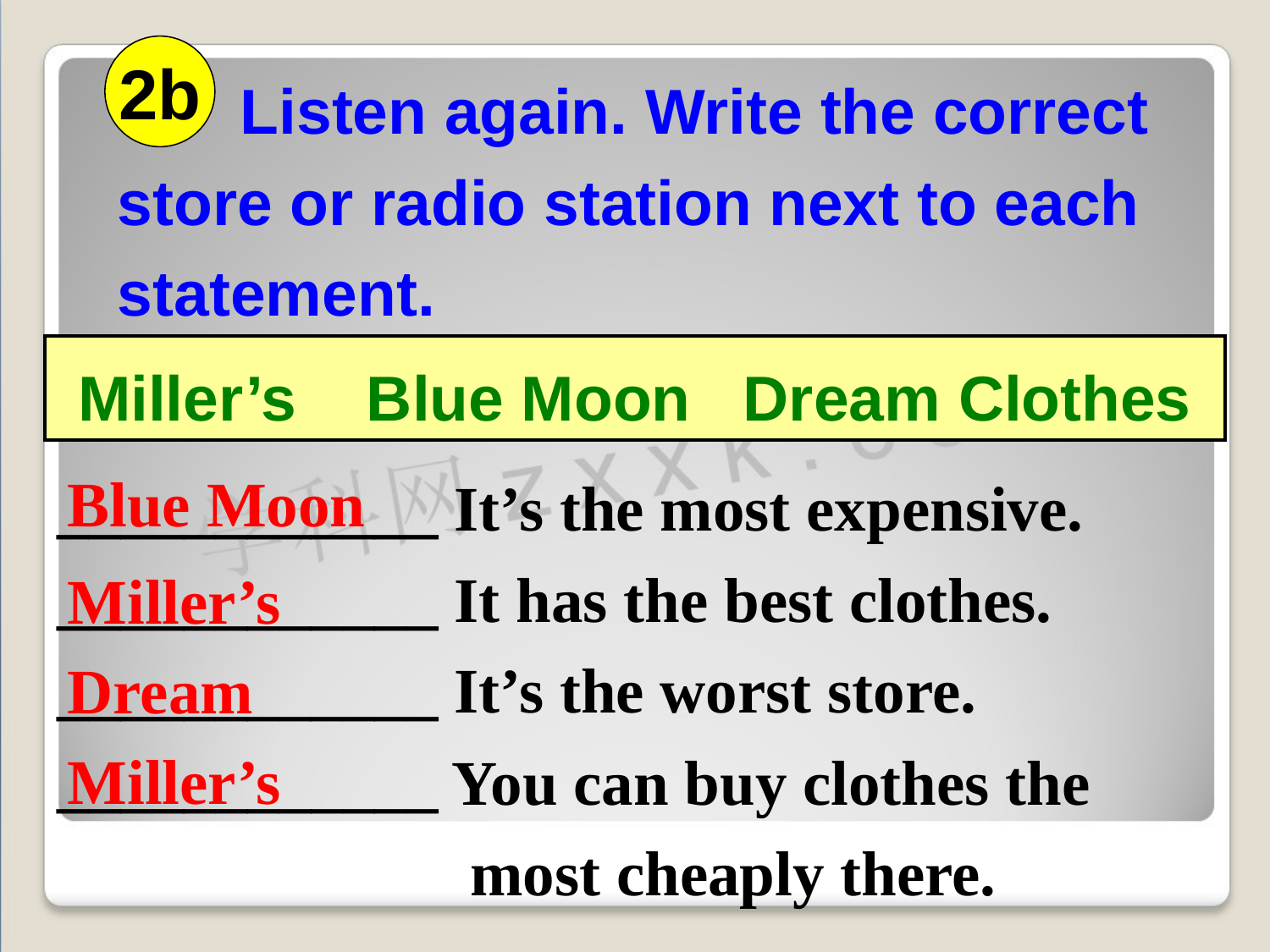

2b
       Listen again. Write the correct store or radio station next to each statement.
Miller’s    Blue Moon   Dream Clothes
Blue Moon
____________ It’s the most expensive.
____________ It has the best clothes.
____________ It’s the worst store.
____________ You can buy clothes the
                          most cheaply there.
Miller’s
Dream
Miller’s